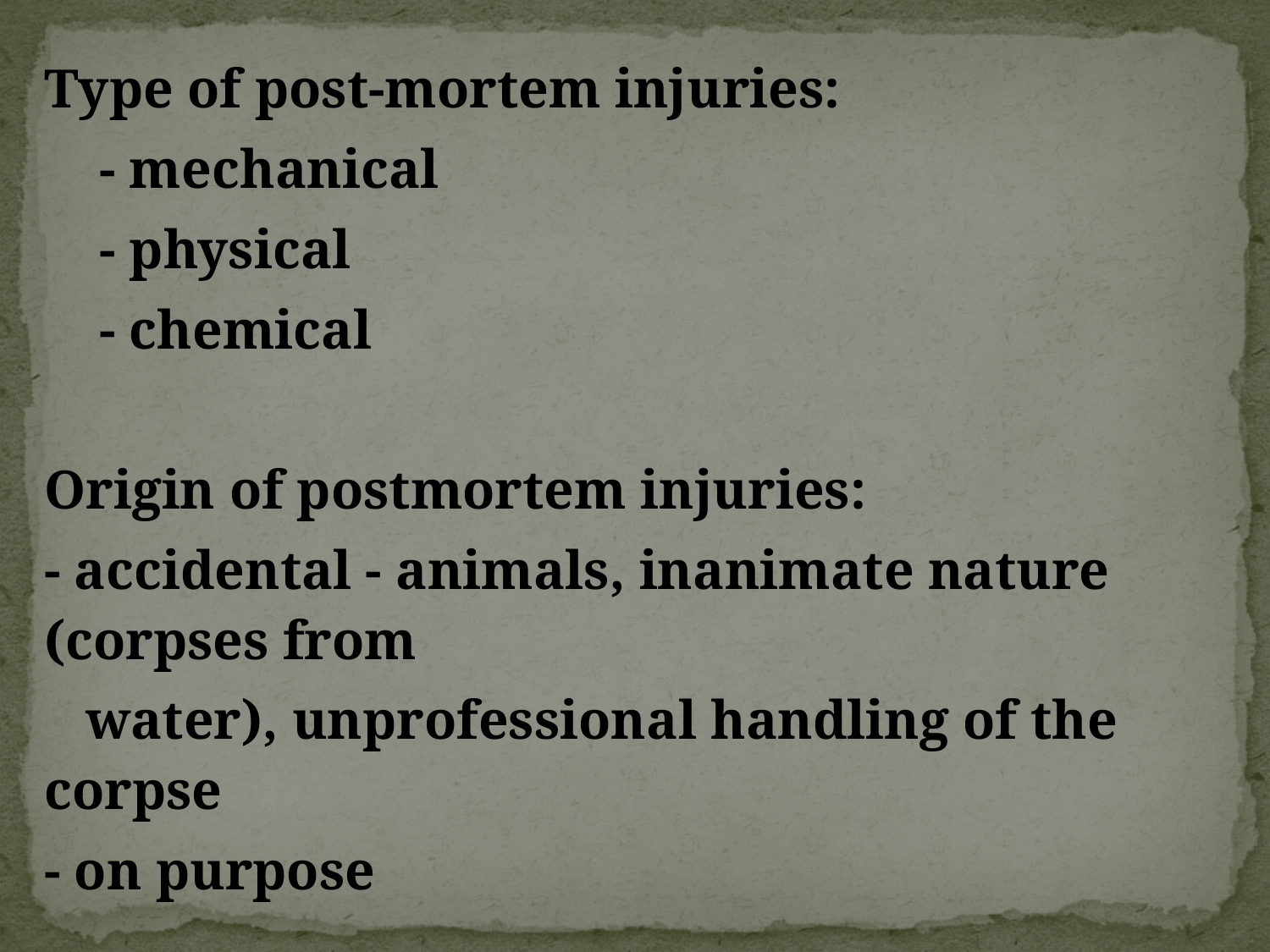

Type of post-mortem injuries:
    - mechanical
    - physical
    - chemical

Origin of postmortem injuries:
- accidental - animals, inanimate nature (corpses from
   water), unprofessional handling of the corpse
- on purpose